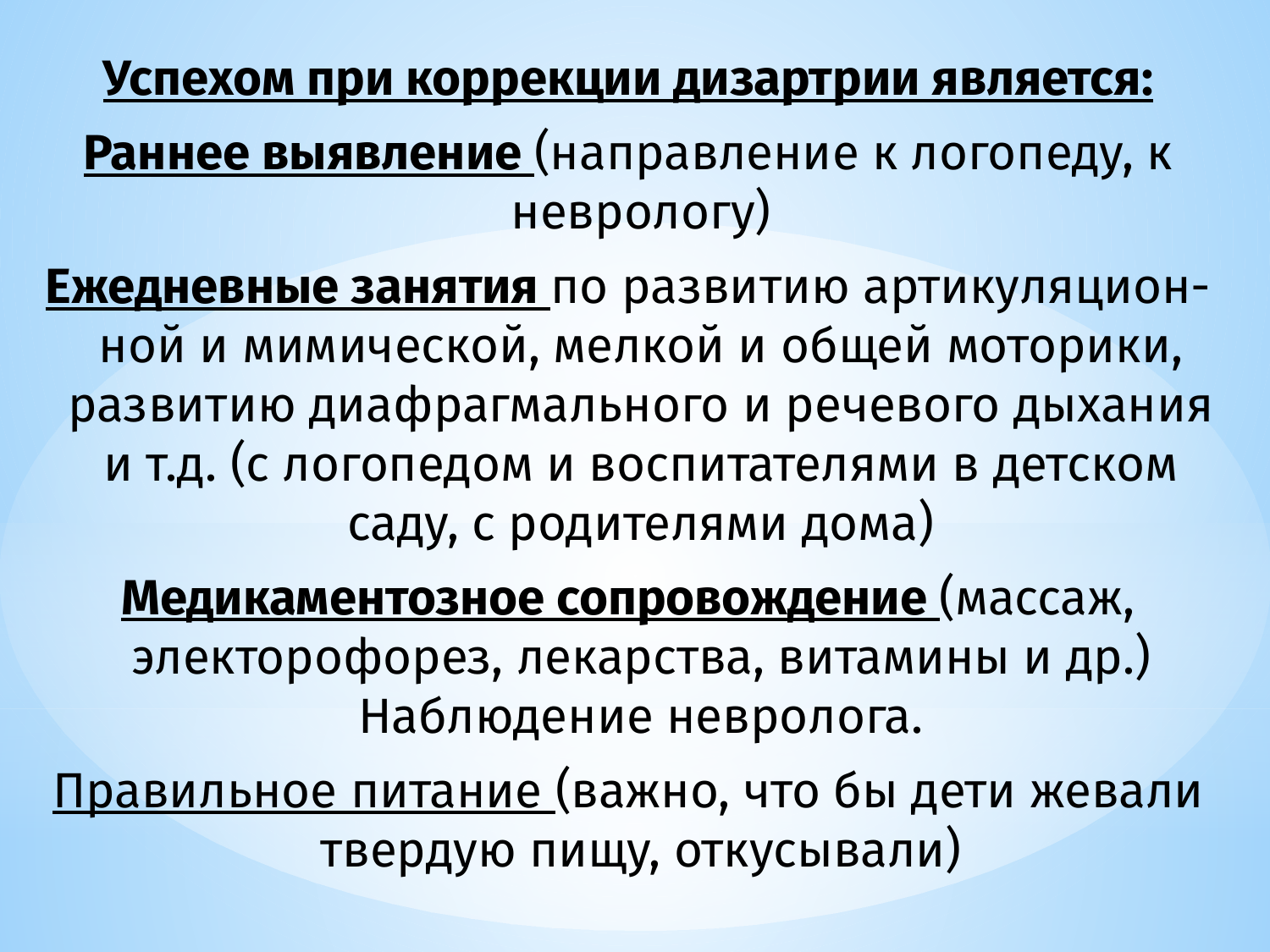

Успехом при коррекции дизартрии является:
Раннее выявление (направление к логопеду, к неврологу)
Ежедневные занятия по развитию артикуляцион-ной и мимической, мелкой и общей моторики, развитию диафрагмального и речевого дыхания и т.д. (с логопедом и воспитателями в детском саду, с родителями дома)
Медикаментозное сопровождение (массаж, электорофорез, лекарства, витамины и др.) Наблюдение невролога.
Правильное питание (важно, что бы дети жевали твердую пищу, откусывали)
#